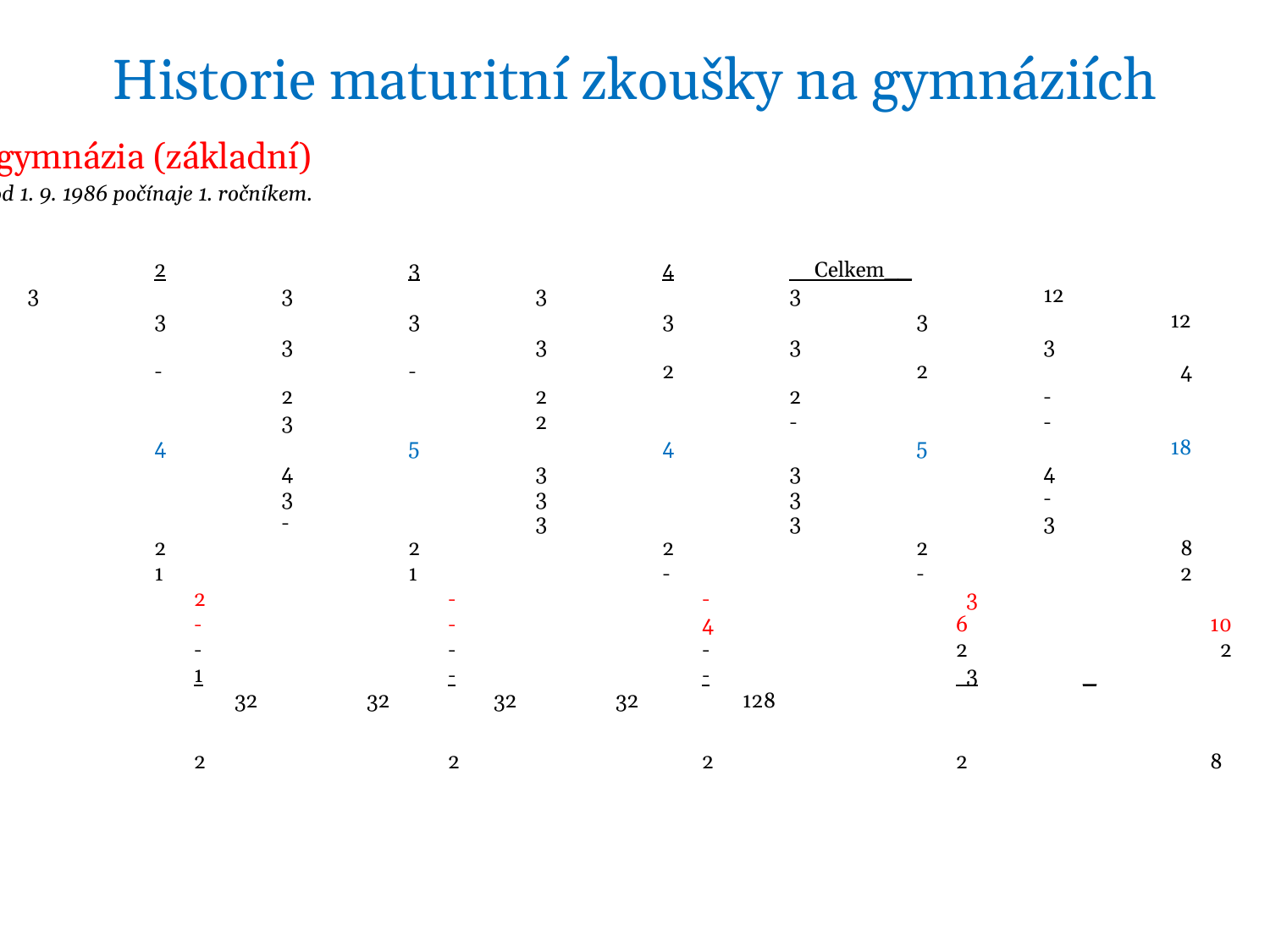

# Historie maturitní zkoušky na gymnáziích
1986	                Upravený učební plán gymnázia (základní)
Schválilo MŠ ČSR  dne 27. 3. 1986 čj. 13 007/86-210 s platností od 1. 9. 1986 počínaje 1. ročníkem.
Studijní obor: 79-02-5 Gymnázium

Předmět/Ročník		___________1		2		3		4	     Celkem__
Český jazyk a literatura				3		3		3		3		12
Ruský jazyk						3		3		3		3		12
Další živý jazyk						3		3		3		3		12
Občanská nauka					-		-		2		2	  	  4
Dějepis							2		2		2		-		  6
Zeměpis							3		2		-		-	  	  5
Matematika						4		5		4		5		18
Fyzika							4		3		3		4		13
Chemie							3		3		3		-	  	  9
Biologie 							-		3		3		3	 	  9
Tělesná výchova					2		2		2		2		  8
Branná  výchova					1		1		-		-		  2
Základy a výroby odborné přípravy		1		2		-		-		  3
Odborné předměty					- 		-		4		6		10
Volitelný předmět					-		-		-		2		  2
Informatika a výpočetní technika		2		1		-		-		  3	_
Celkem					        	        32	         32	         32	        32	        128

Nepovinné předměty					2		2		2		2	  	8